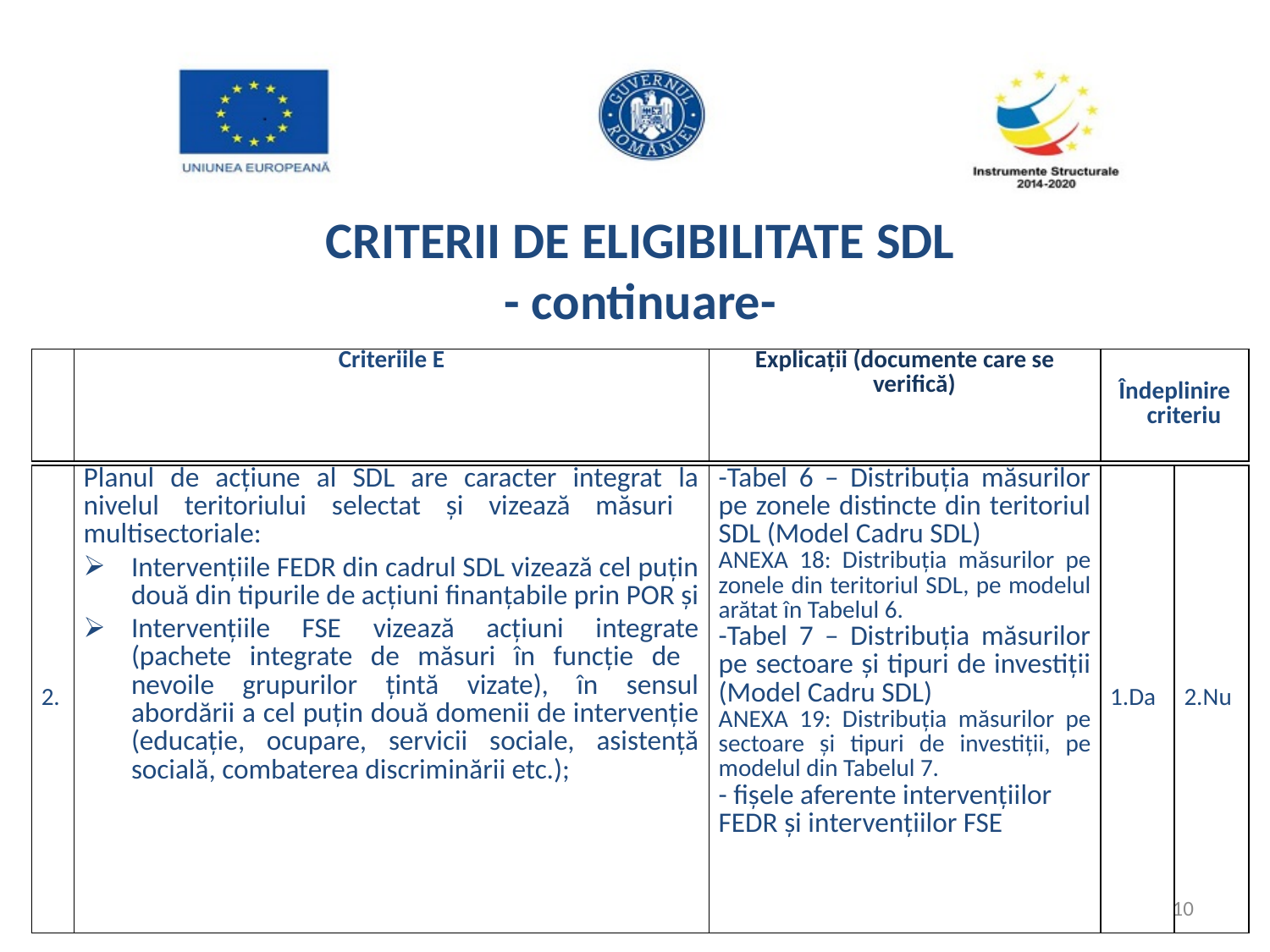

CRITERII DE ELIGIBILITATE SDL
- continuare-
|  | Criteriile E | Explicații (documente care se verifică) | Îndeplinire criteriu |
| --- | --- | --- | --- |
| 2. | Planul de acțiune al SDL are caracter integrat la nivelul teritoriului selectat și vizează măsuri multisectoriale: Intervențiile FEDR din cadrul SDL vizează cel puțin două din tipurile de acțiuni finanțabile prin POR și Intervențiile FSE vizează acțiuni integrate (pachete integrate de măsuri în funcție de nevoile grupurilor țintă vizate), în sensul abordării a cel puțin două domenii de intervenție (educație, ocupare, servicii sociale, asistență socială, combaterea discriminării etc.); | -Tabel 6 – Distribuția măsurilor pe zonele distincte din teritoriul SDL (Model Cadru SDL) ANEXA 18: Distribuția măsurilor pe zonele din teritoriul SDL, pe modelul arătat în Tabelul 6. -Tabel 7 – Distribuția măsurilor pe sectoare și tipuri de investiții (Model Cadru SDL) ANEXA 19: Distribuția măsurilor pe sectoare și tipuri de investiții, pe modelul din Tabelul 7. - fișele aferente intervențiilor FEDR și intervențiilor FSE | 1.Da | 2.Nu |
| --- | --- | --- | --- | --- |
10